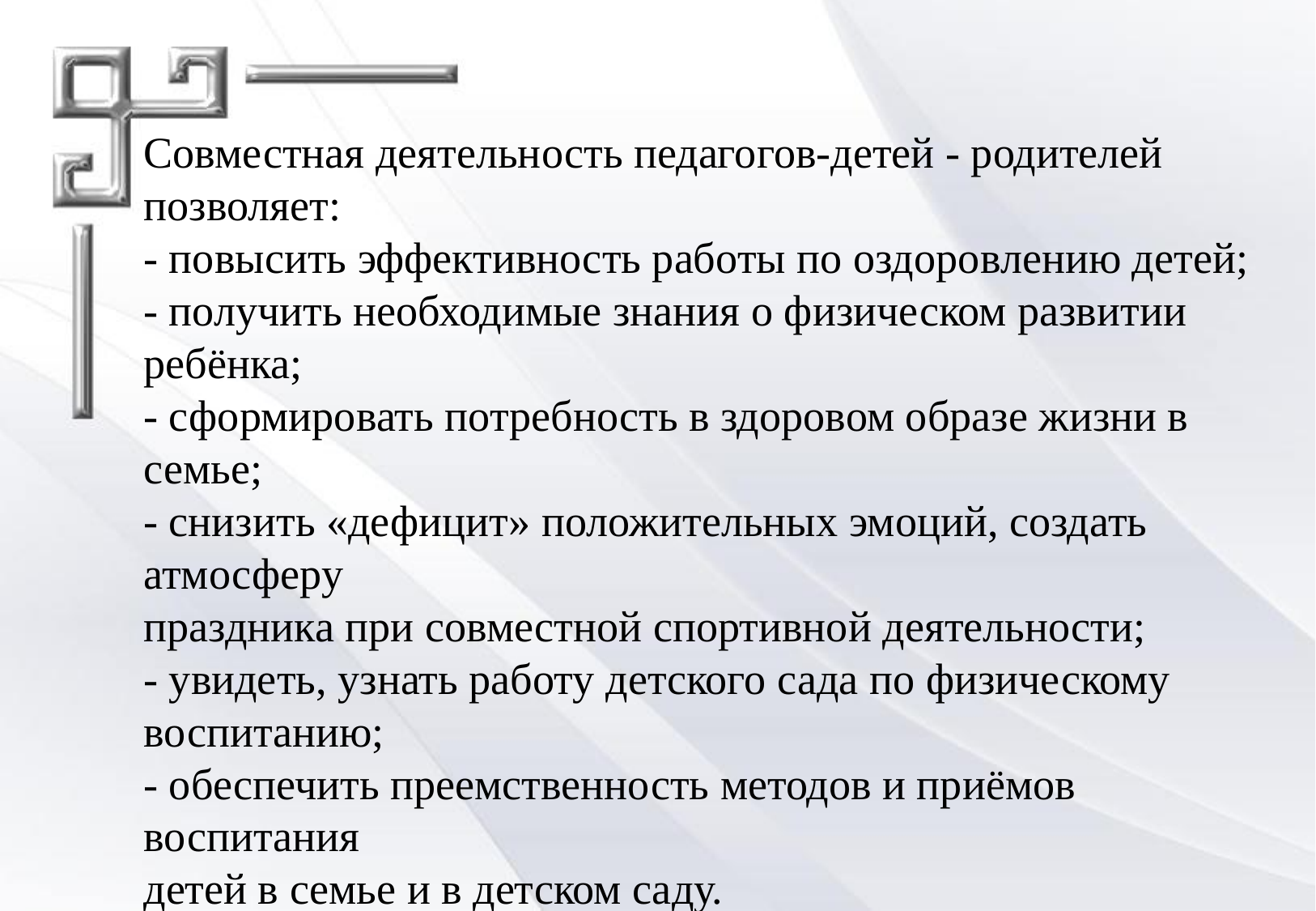

Совместная деятельность педагогов-детей - родителей позволяет:
- повысить эффективность работы по оздоровлению детей;
- получить необходимые знания о физическом развитии ребёнка;
- сформировать потребность в здоровом образе жизни в семье;
- снизить «дефицит» положительных эмоций, создать атмосферу
праздника при совместной спортивной деятельности;
- увидеть, узнать работу детского сада по физическому воспитанию;
- обеспечить преемственность методов и приёмов воспитания
детей в семье и в детском саду.